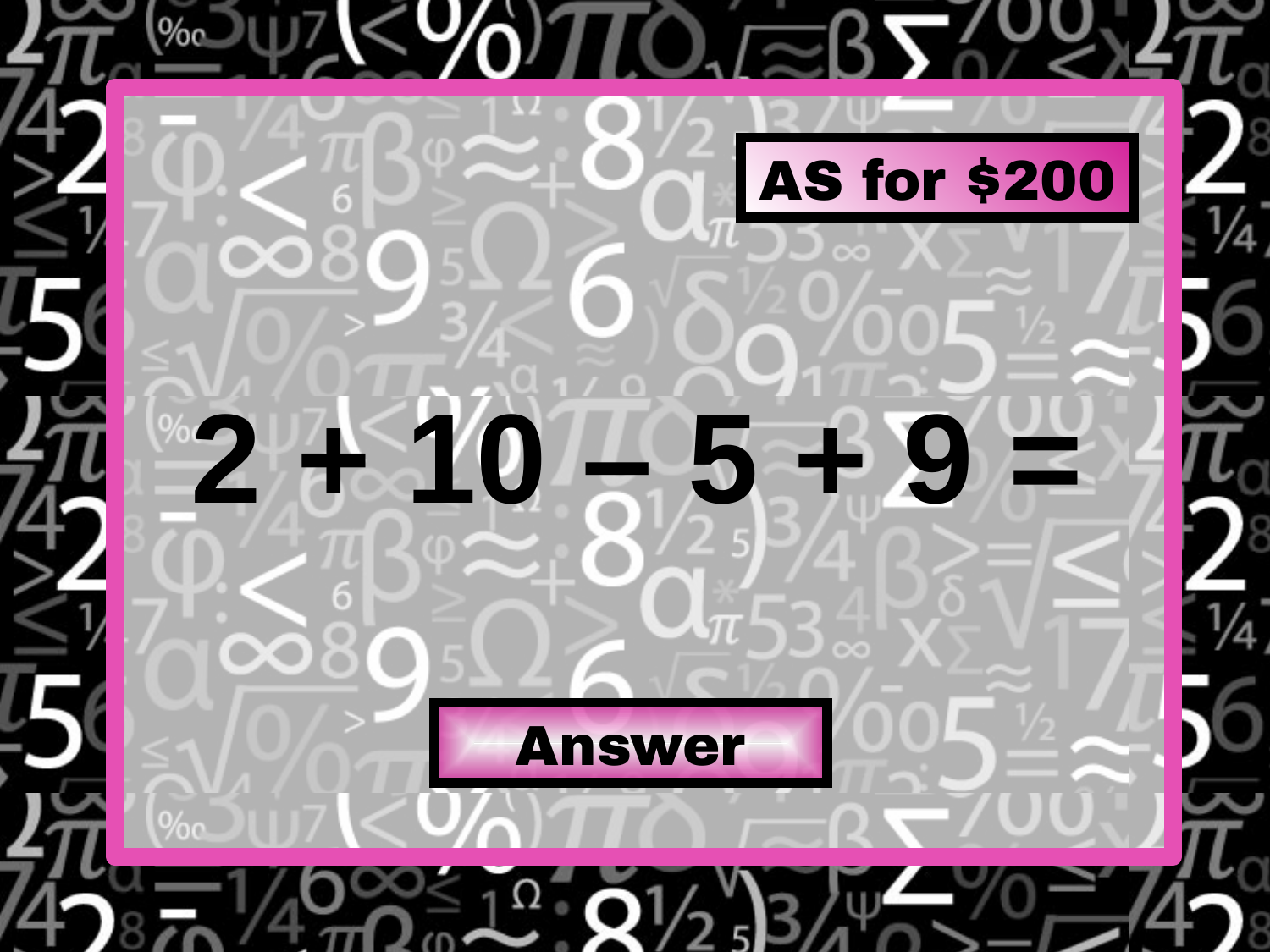

AS for $200
2 + 10 – 5 + 9 =
Answer